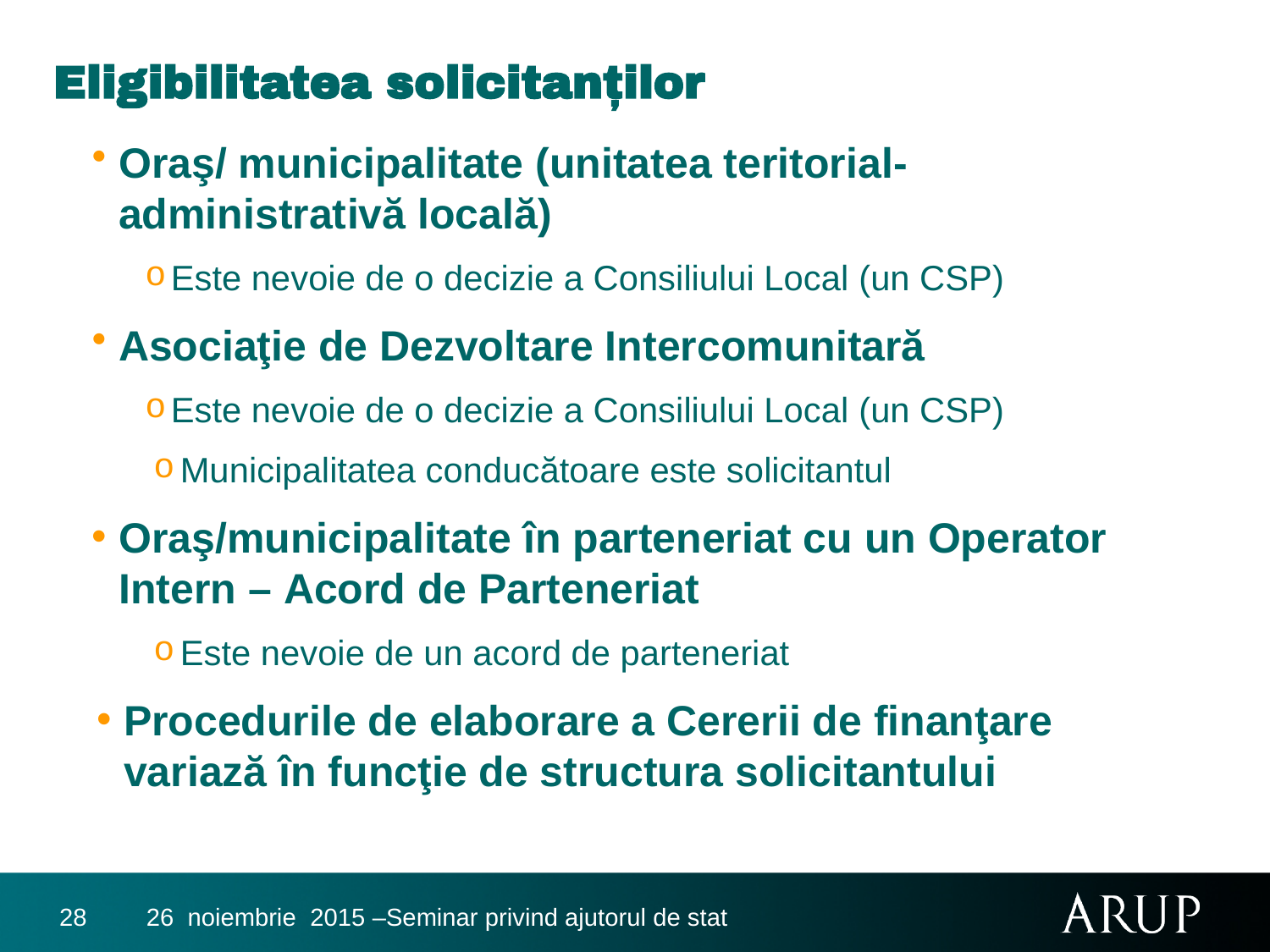

# Eligibilitatea solicitanţilor
Oraş/ municipalitate (unitatea teritorial-administrativă locală)
Este nevoie de o decizie a Consiliului Local (un CSP)
Asociaţie de Dezvoltare Intercomunitară
Este nevoie de o decizie a Consiliului Local (un CSP)
Municipalitatea conducătoare este solicitantul
Oraş/municipalitate în parteneriat cu un Operator Intern – Acord de Parteneriat
Este nevoie de un acord de parteneriat
Procedurile de elaborare a Cererii de finanţare variază în funcţie de structura solicitantului
28
26  noiembrie  2015 –Seminar privind ajutorul de stat